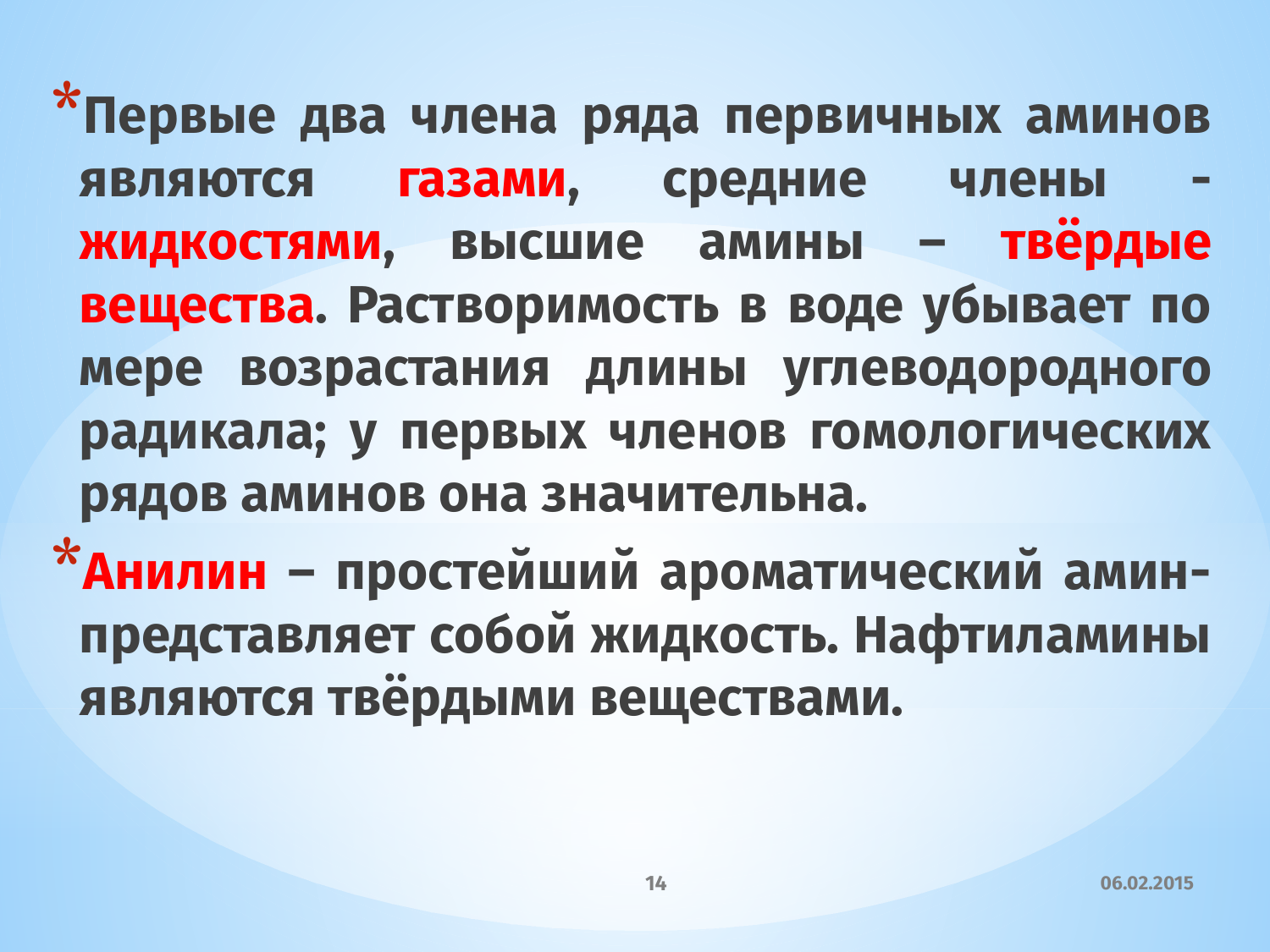

Первые два члена ряда первичных аминов являются газами, средние члены - жидкостями, высшие амины – твёрдые вещества. Растворимость в воде убывает по мере возрастания длины углеводородного радикала; у первых членов гомологических рядов аминов она значительна.
Анилин – простейший ароматический амин- представляет собой жидкость. Нафтиламины являются твёрдыми веществами.

14
06.02.2015